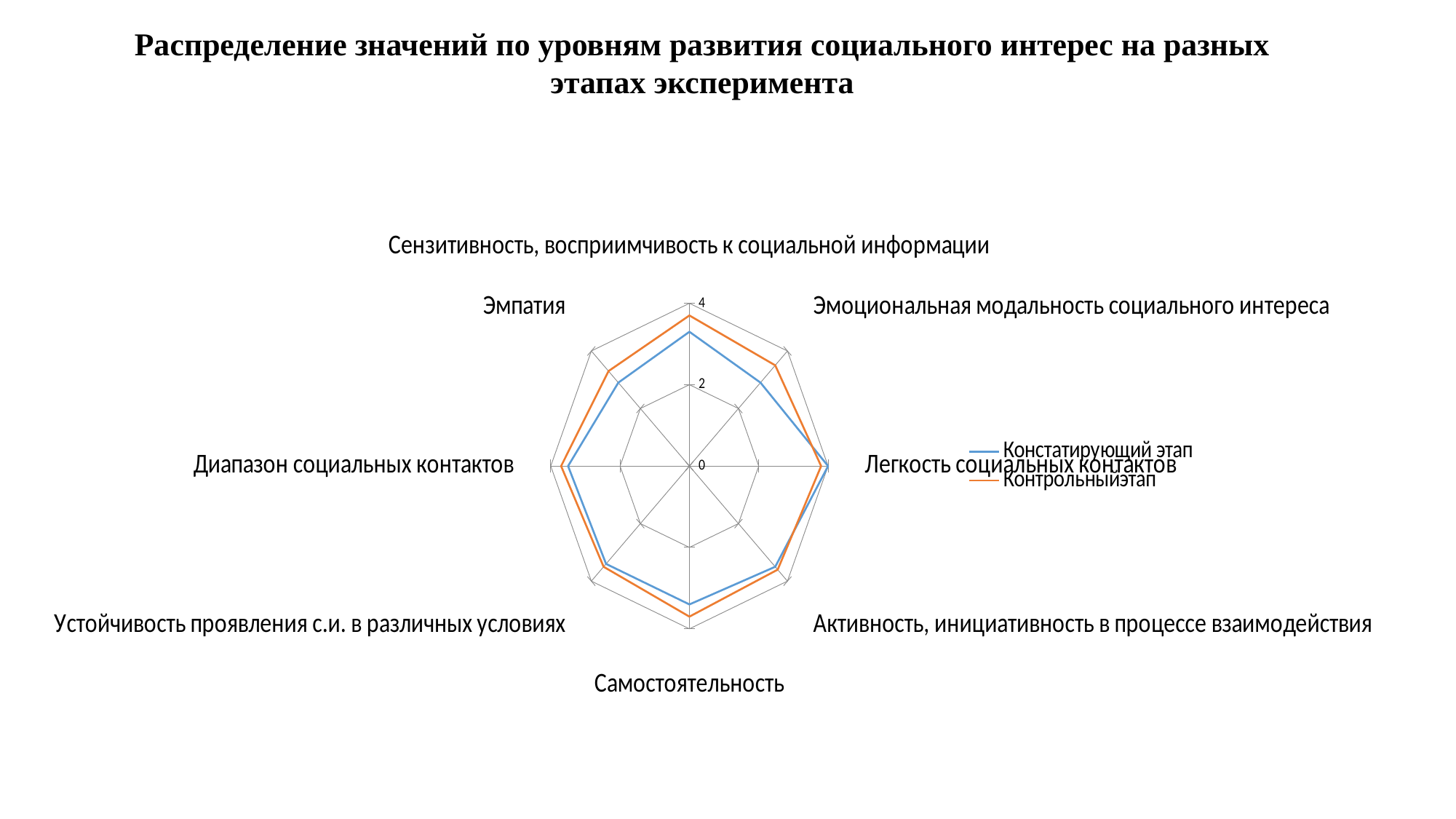

Распределение значений по уровням развития социального интерес на разных этапах эксперимента

### Chart

| Category | Констатирующий этап  | Контрольныйэтап |
|---|---|---|
| Сензитивность, восприимчивость к социальной информации | 3.3 | 3.7 |
| Эмоциональная модальность социального интереса | 2.9 | 3.5 |
| Легкость социальных контактов | 4.0 | 3.8 |
| Активность, инициативность в процессе взаимодействия | 3.5 | 3.6 |
| Самостоятельность | 3.4 | 3.7 |
| Устойчивость проявления с.и. в различных условиях | 3.4 | 3.5 |
| Диапазон социальных контактов | 3.5 | 3.7 |
| Эмпатия | 2.9 | 3.3 |